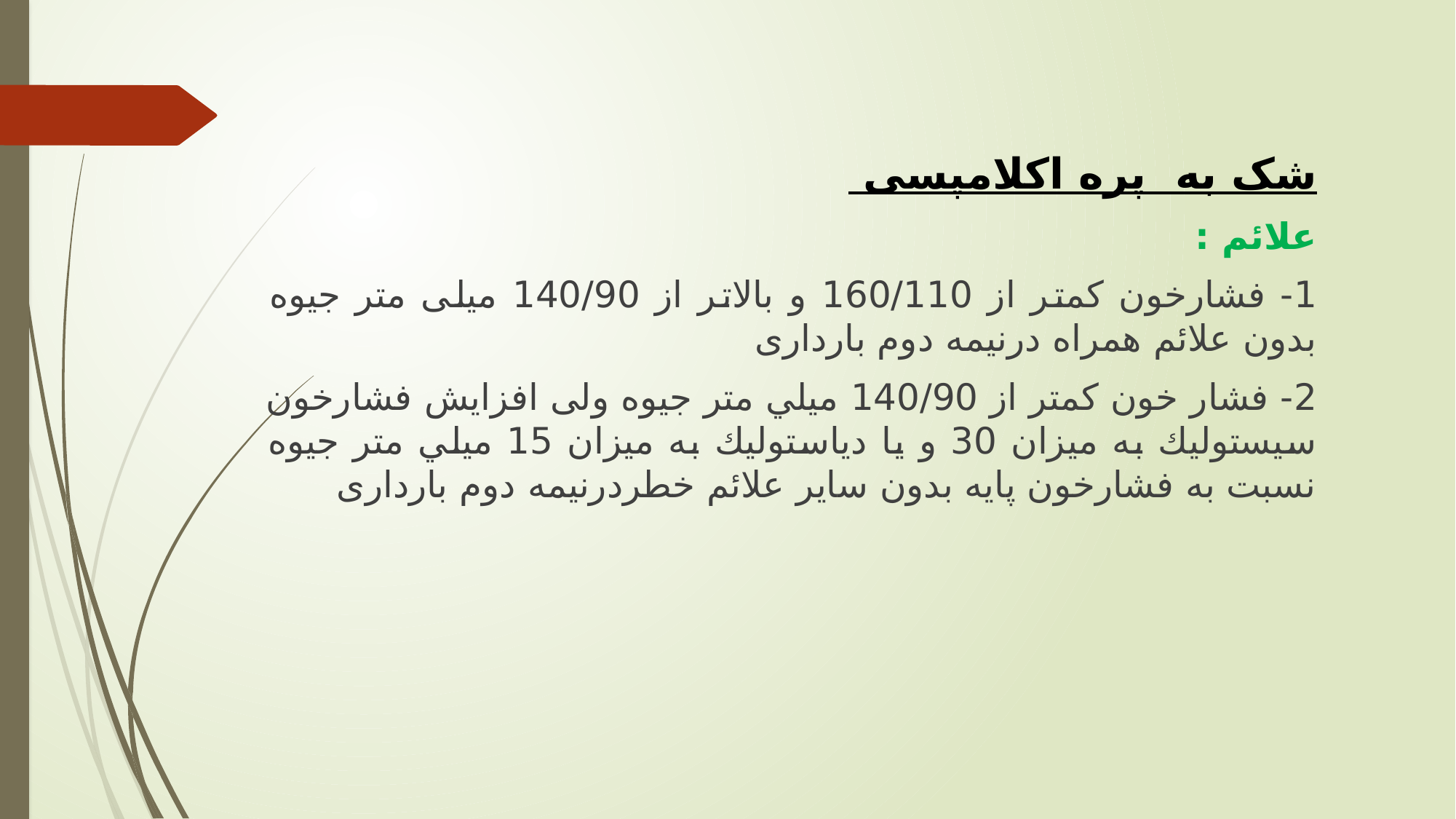

شک به  پره اکلامپسی
علائم :
1- فشارخون کمتر از 160/110 و بالاتر از 140/90 میلی متر جیوه بدون علائم همراه درنیمه دوم بارداری
2- فشار خون كمتر از 140/90 ميلي متر جيوه ولی افزايش فشارخون سيستوليك به ميزان 30 و یا دياستوليك به ميزان 15 ميلي متر جيوه نسبت به فشارخون پايه بدون سایر علائم خطردرنیمه دوم بارداری